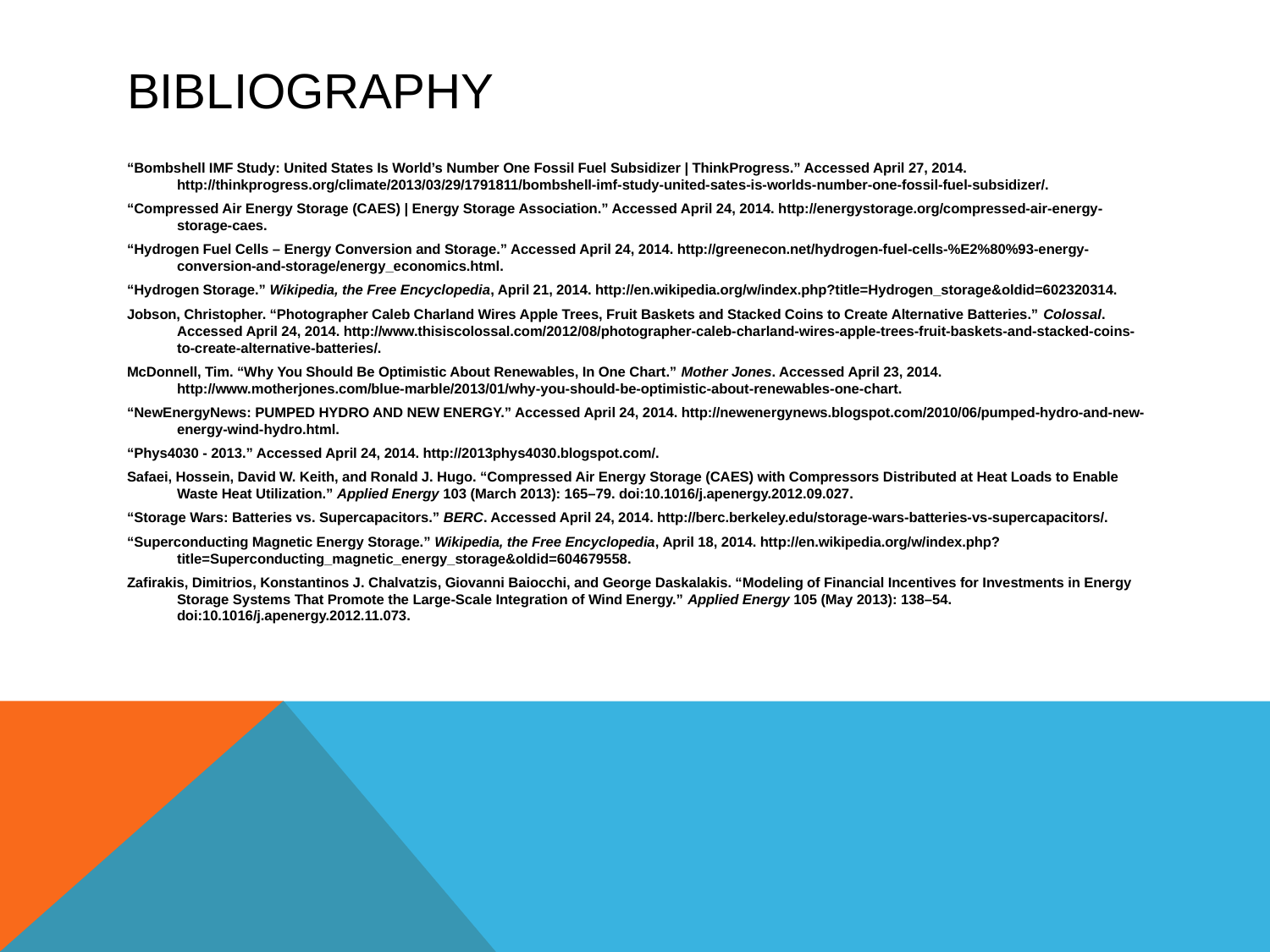

# Bibliography
“Bombshell IMF Study: United States Is World’s Number One Fossil Fuel Subsidizer | ThinkProgress.” Accessed April 27, 2014. http://thinkprogress.org/climate/2013/03/29/1791811/bombshell-imf-study-united-sates-is-worlds-number-one-fossil-fuel-subsidizer/.
“Compressed Air Energy Storage (CAES) | Energy Storage Association.” Accessed April 24, 2014. http://energystorage.org/compressed-air-energy-storage-caes.
“Hydrogen Fuel Cells – Energy Conversion and Storage.” Accessed April 24, 2014. http://greenecon.net/hydrogen-fuel-cells-%E2%80%93-energy-conversion-and-storage/energy_economics.html.
“Hydrogen Storage.” Wikipedia, the Free Encyclopedia, April 21, 2014. http://en.wikipedia.org/w/index.php?title=Hydrogen_storage&oldid=602320314.
Jobson, Christopher. “Photographer Caleb Charland Wires Apple Trees, Fruit Baskets and Stacked Coins to Create Alternative Batteries.” Colossal. Accessed April 24, 2014. http://www.thisiscolossal.com/2012/08/photographer-caleb-charland-wires-apple-trees-fruit-baskets-and-stacked-coins-to-create-alternative-batteries/.
McDonnell, Tim. “Why You Should Be Optimistic About Renewables, In One Chart.” Mother Jones. Accessed April 23, 2014. http://www.motherjones.com/blue-marble/2013/01/why-you-should-be-optimistic-about-renewables-one-chart.
“NewEnergyNews: PUMPED HYDRO AND NEW ENERGY.” Accessed April 24, 2014. http://newenergynews.blogspot.com/2010/06/pumped-hydro-and-new-energy-wind-hydro.html.
“Phys4030 - 2013.” Accessed April 24, 2014. http://2013phys4030.blogspot.com/.
Safaei, Hossein, David W. Keith, and Ronald J. Hugo. “Compressed Air Energy Storage (CAES) with Compressors Distributed at Heat Loads to Enable Waste Heat Utilization.” Applied Energy 103 (March 2013): 165–79. doi:10.1016/j.apenergy.2012.09.027.
“Storage Wars: Batteries vs. Supercapacitors.” BERC. Accessed April 24, 2014. http://berc.berkeley.edu/storage-wars-batteries-vs-supercapacitors/.
“Superconducting Magnetic Energy Storage.” Wikipedia, the Free Encyclopedia, April 18, 2014. http://en.wikipedia.org/w/index.php?title=Superconducting_magnetic_energy_storage&oldid=604679558.
Zafirakis, Dimitrios, Konstantinos J. Chalvatzis, Giovanni Baiocchi, and George Daskalakis. “Modeling of Financial Incentives for Investments in Energy Storage Systems That Promote the Large-Scale Integration of Wind Energy.” Applied Energy 105 (May 2013): 138–54. doi:10.1016/j.apenergy.2012.11.073.